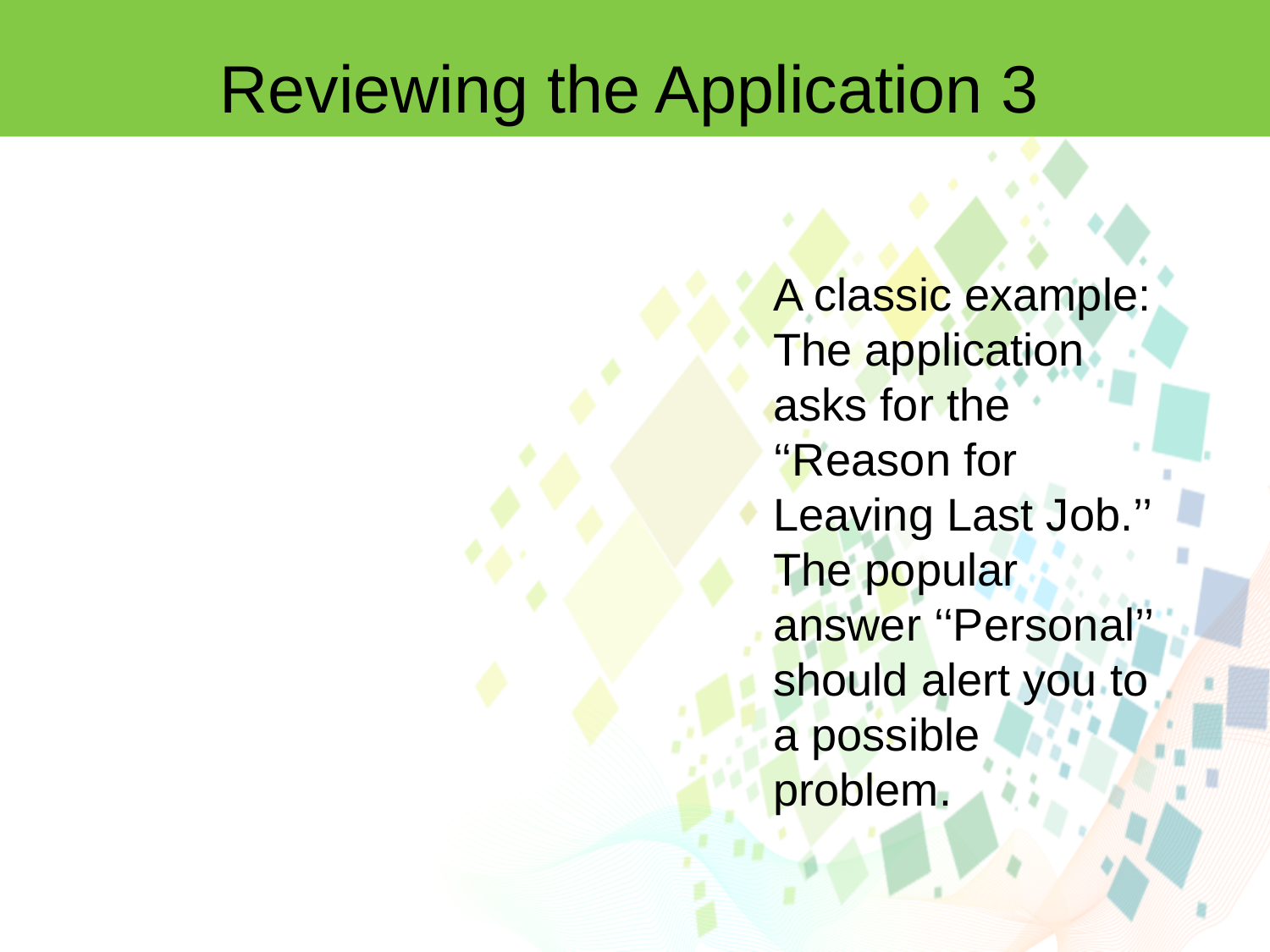

Reviewing the Application 3
A classic example:
The application asks for the ‘‘Reason for Leaving Last Job.’’ The popular
answer ‘‘Personal’’ should alert you to a possible problem.